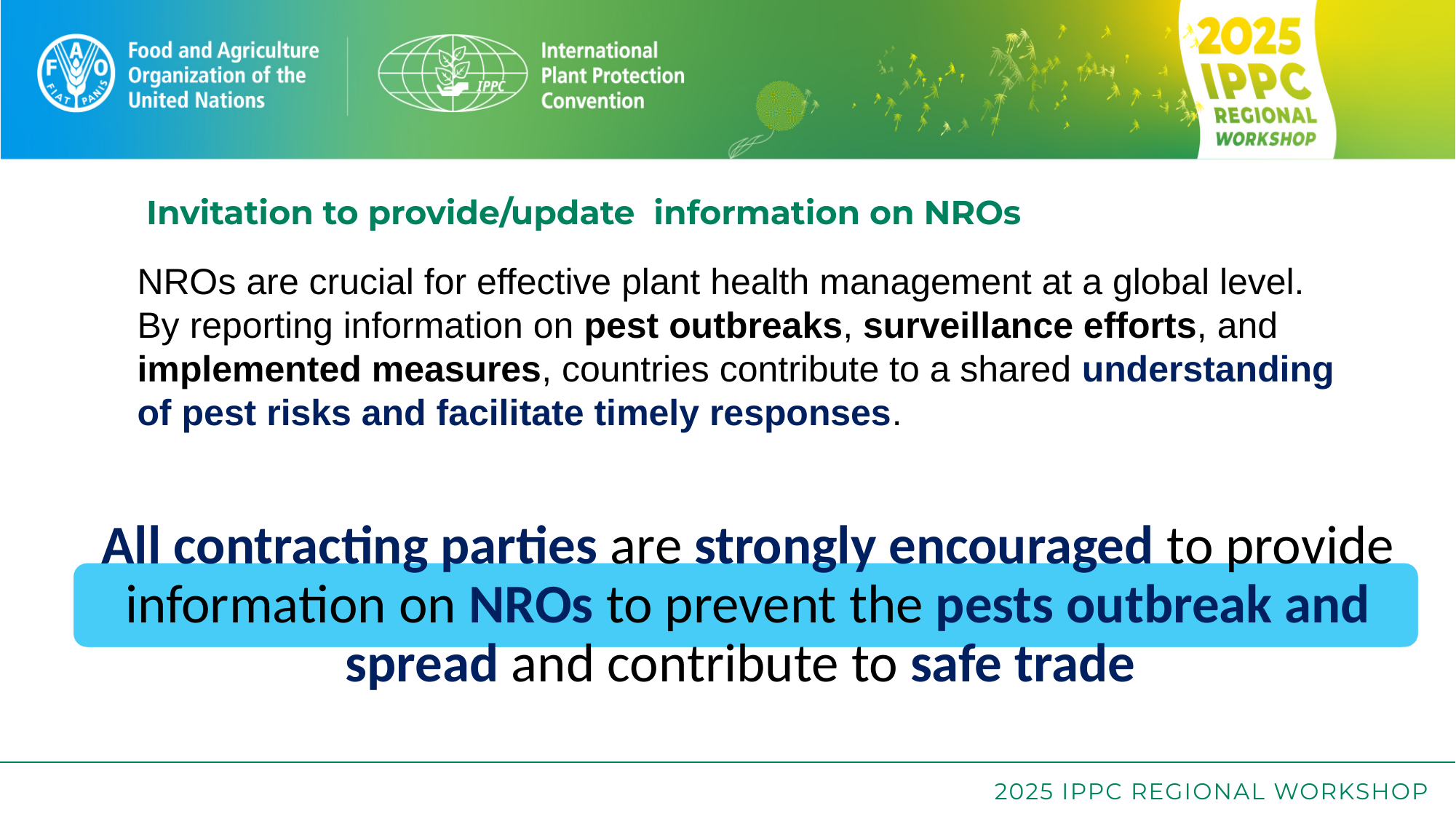

# Invitation to provide/update  information on NROs
NROs are crucial for effective plant health management at a global level.
By reporting information on pest outbreaks, surveillance efforts, and implemented measures, countries contribute to a shared understanding of pest risks and facilitate timely responses.

All contracting parties are strongly encouraged to provide information on NROs to prevent the pests outbreak and spread and contribute to safe trade.